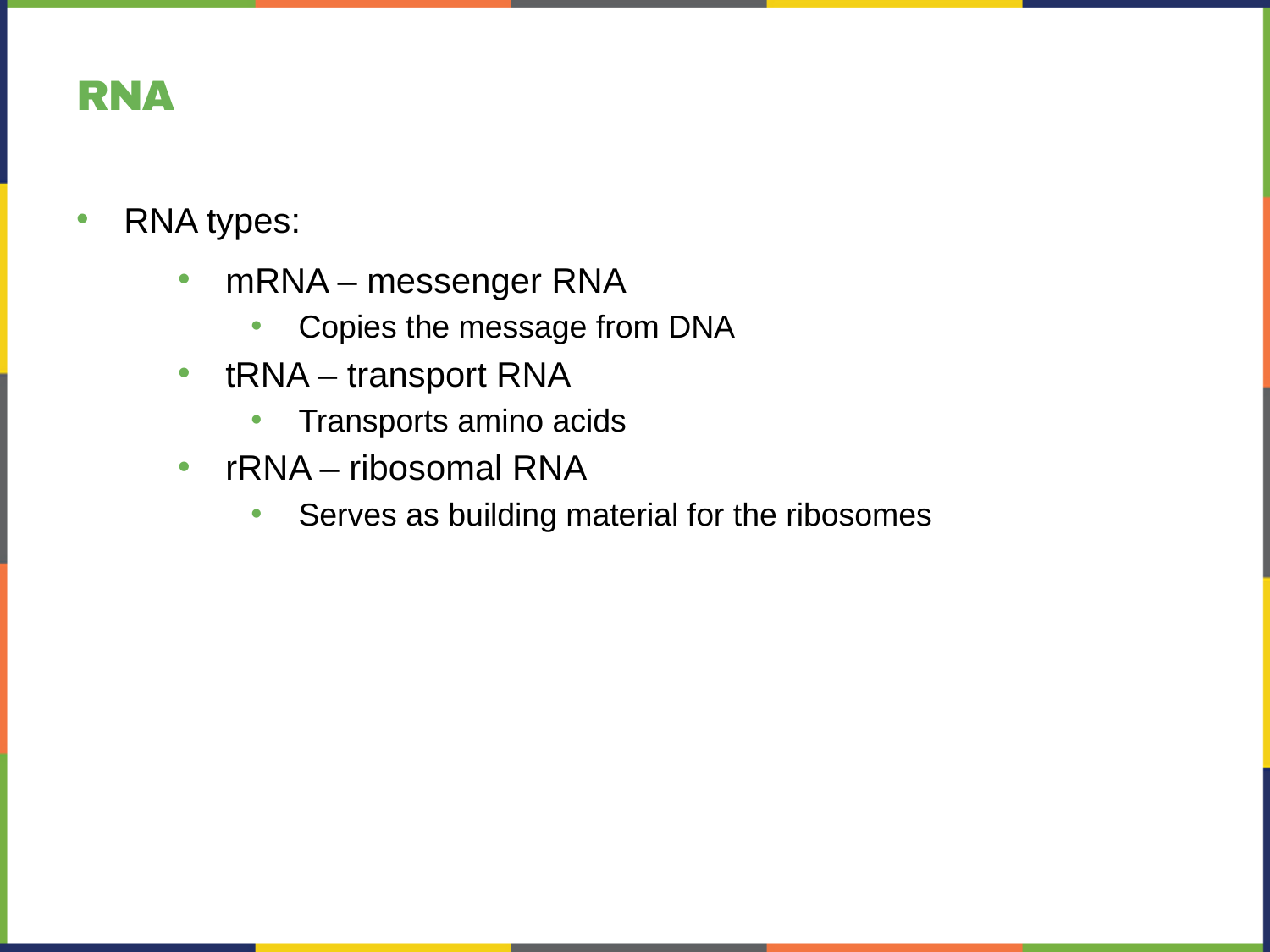

# Rna
RNA types:
mRNA – messenger RNA
Copies the message from DNA
tRNA – transport RNA
Transports amino acids
rRNA – ribosomal RNA
Serves as building material for the ribosomes